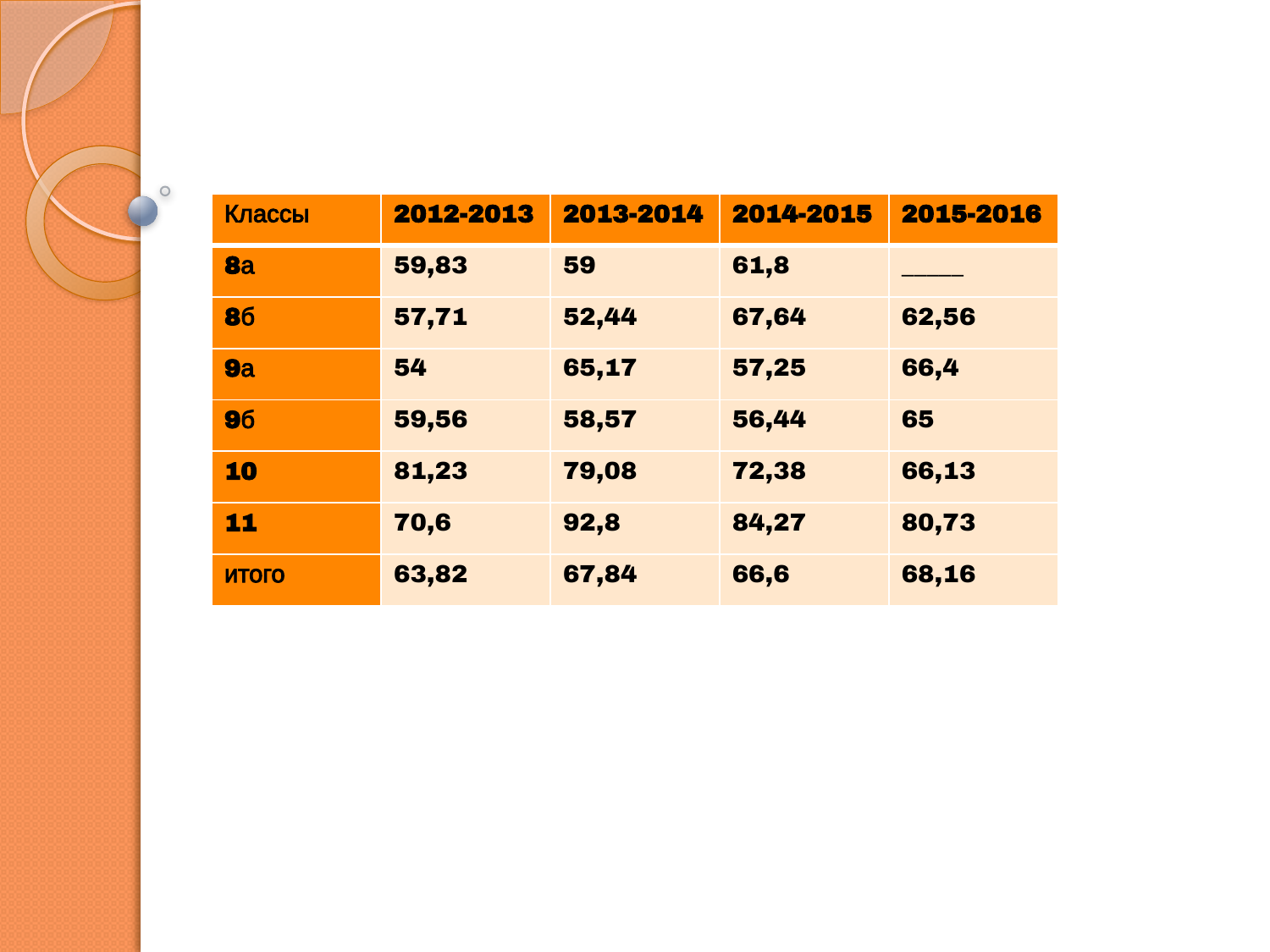

# . Качество знаний за межаттестационный период              Приложение 2
| Классы | 2012-2013 | 2013-2014 | 2014-2015 | 2015-2016 |
| --- | --- | --- | --- | --- |
| 8а | 59,83 | 59 | 61,8 | \_\_\_\_\_ |
| 8б | 57,71 | 52,44 | 67,64 | 62,56 |
| 9а | 54 | 65,17 | 57,25 | 66,4 |
| 9б | 59,56 | 58,57 | 56,44 | 65 |
| 10 | 81,23 | 79,08 | 72,38 | 66,13 |
| 11 | 70,6 | 92,8 | 84,27 | 80,73 |
| итого | 63,82 | 67,84 | 66,6 | 68,16 |